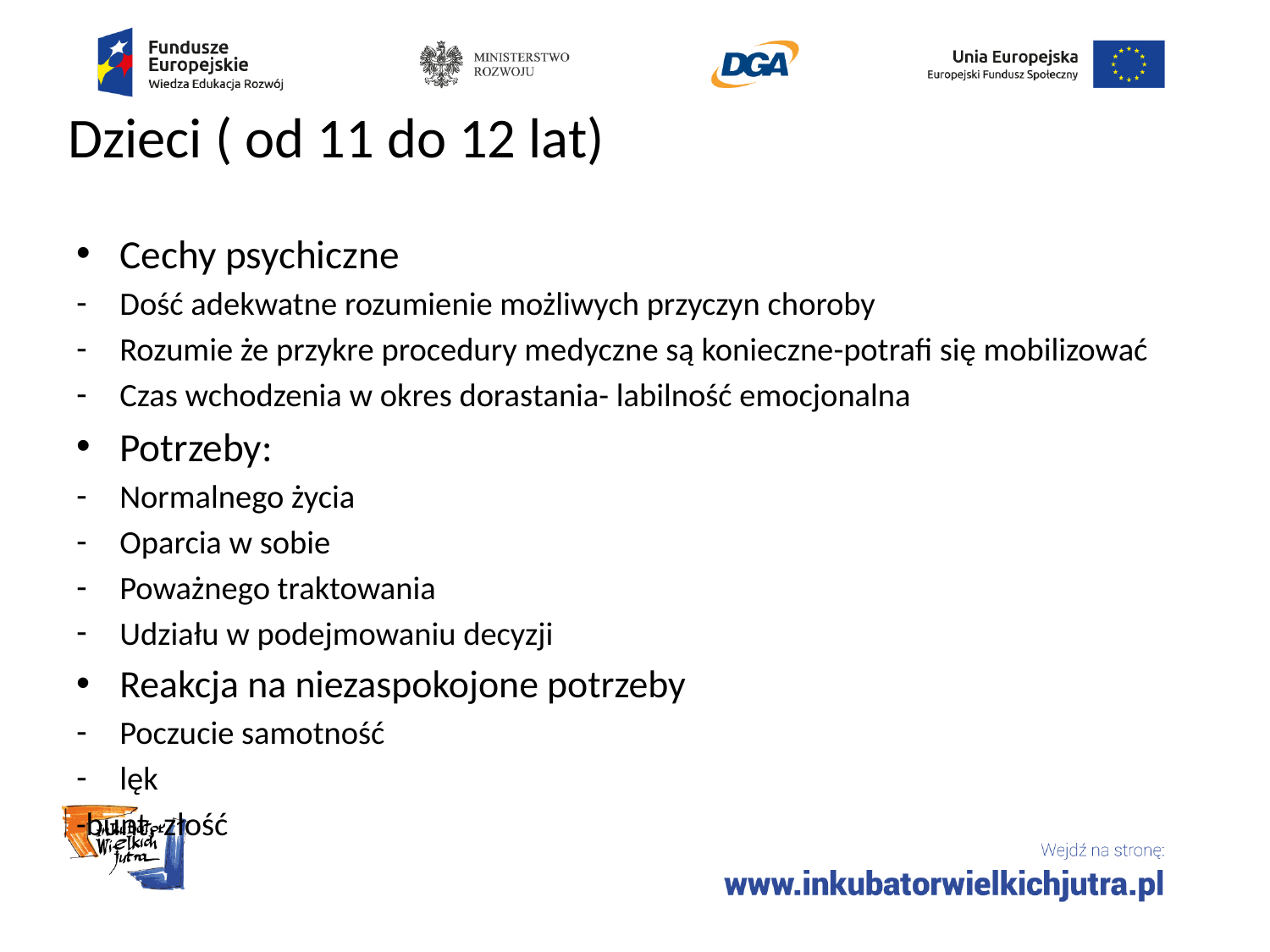

# Dzieci ( od 11 do 12 lat)
Cechy psychiczne
Dość adekwatne rozumienie możliwych przyczyn choroby
Rozumie że przykre procedury medyczne są konieczne-potrafi się mobilizować
Czas wchodzenia w okres dorastania- labilność emocjonalna
Potrzeby:
Normalnego życia
Oparcia w sobie
Poważnego traktowania
Udziału w podejmowaniu decyzji
Reakcja na niezaspokojone potrzeby
Poczucie samotność
lęk
-bunt, złość